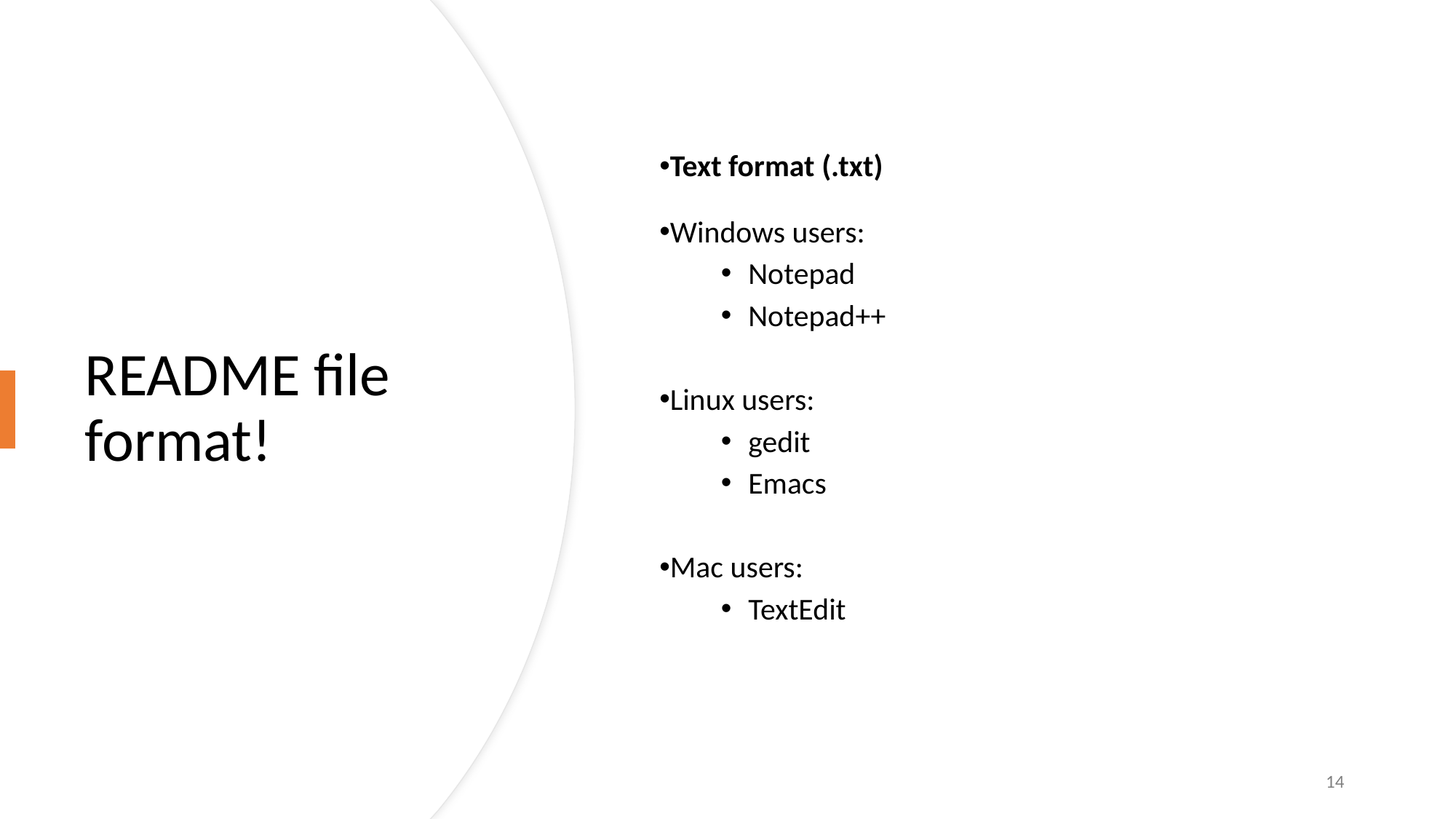

Text format (.txt)

Windows users:
Notepad
Notepad++

Linux users:
gedit
Emacs

Mac users:
TextEdit

README file format!

14